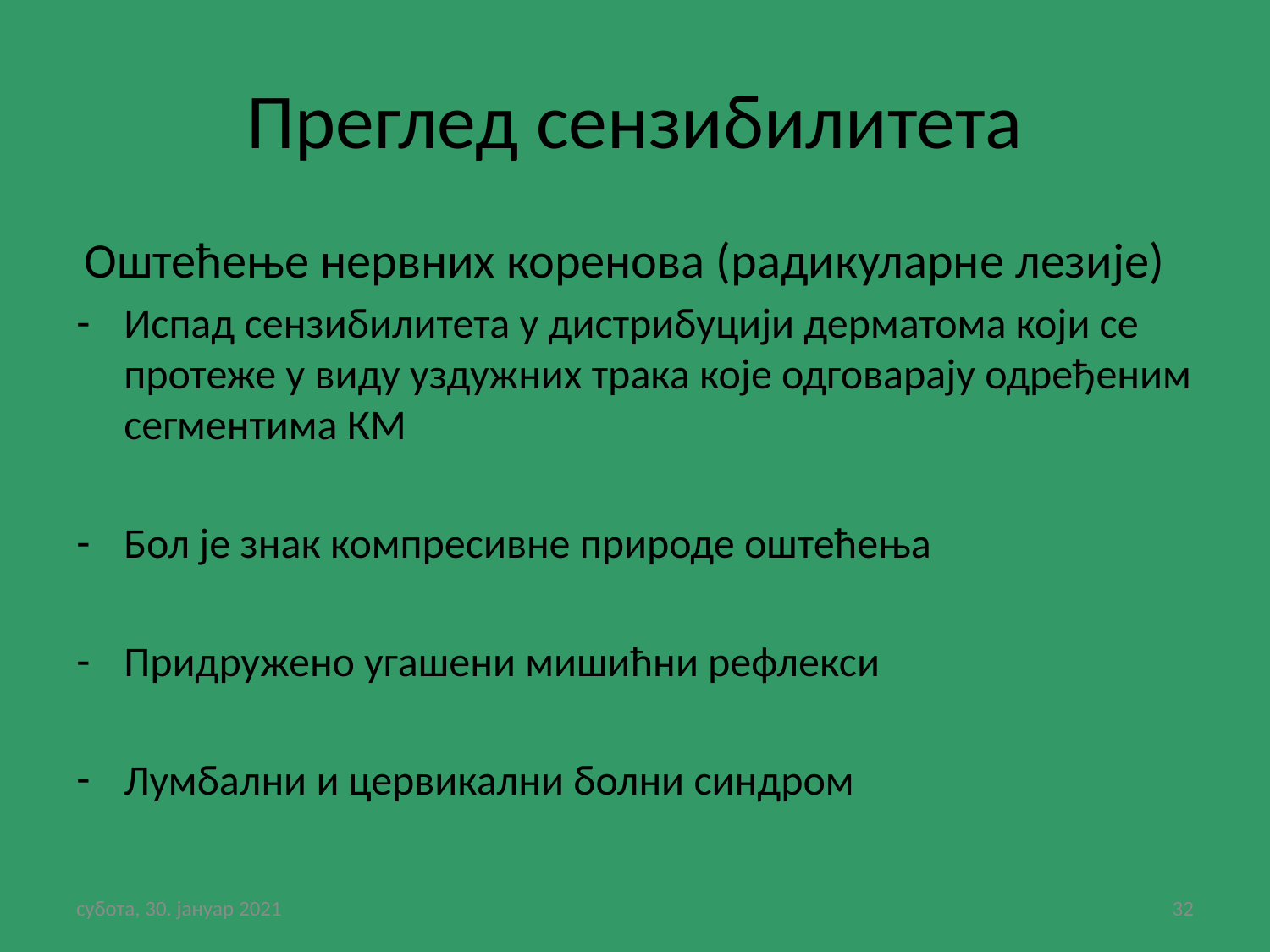

# Преглед сензибилитета
 Оштећење нервних коренова (радикуларне лезије)
Испад сензибилитета у дистрибуцији дерматома који се протеже у виду уздужних трака које одговарају одређеним сегментима КМ

Бол је знак компресивне природе оштећења

Придружено угашени мишићни рефлекси

Лумбални и цервикални болни синдром

субота, 30. јануар 2021
32